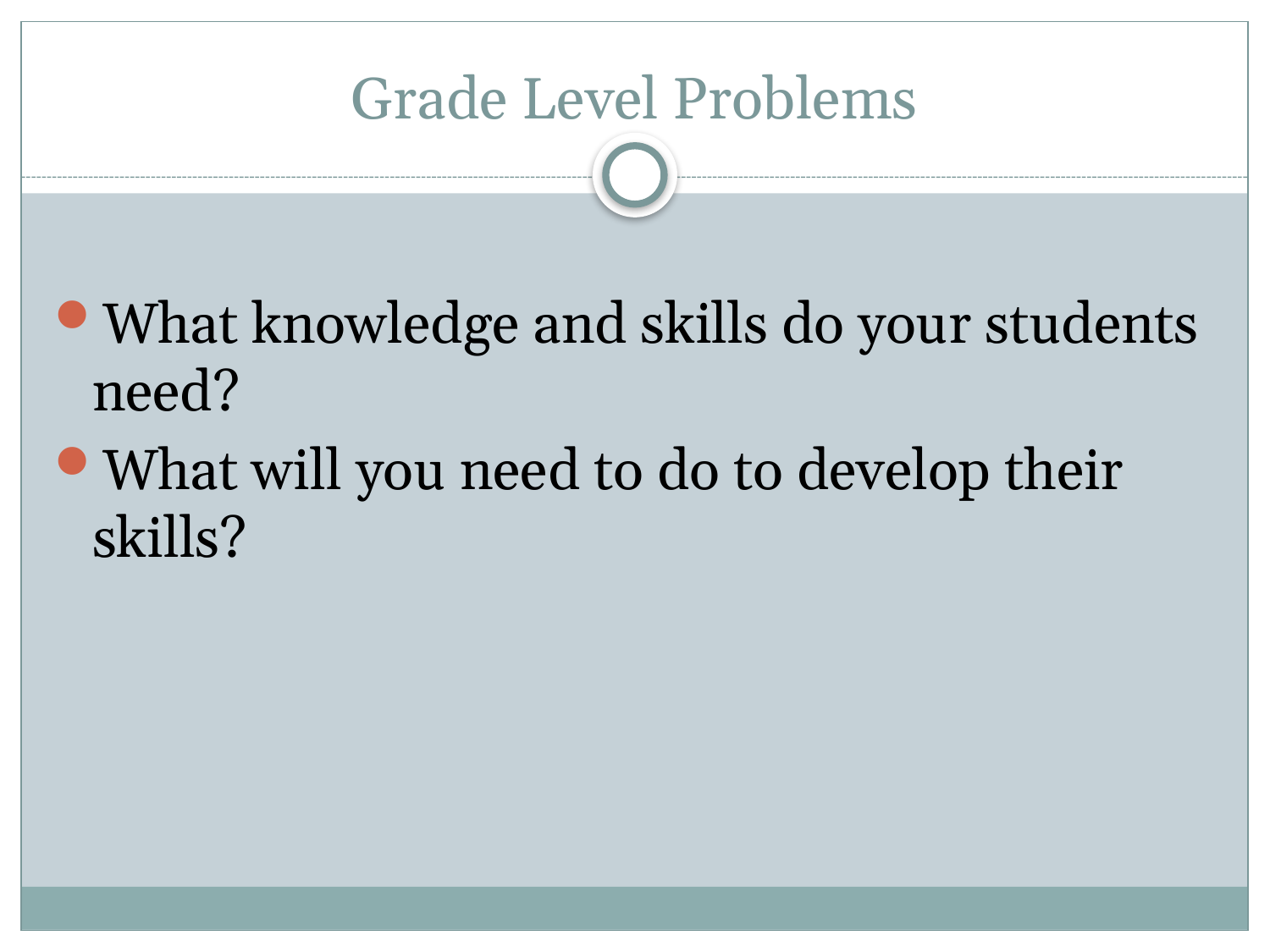

# Grade Level Problems

What knowledge and skills do your students need?
What will you need to do to develop their skills?